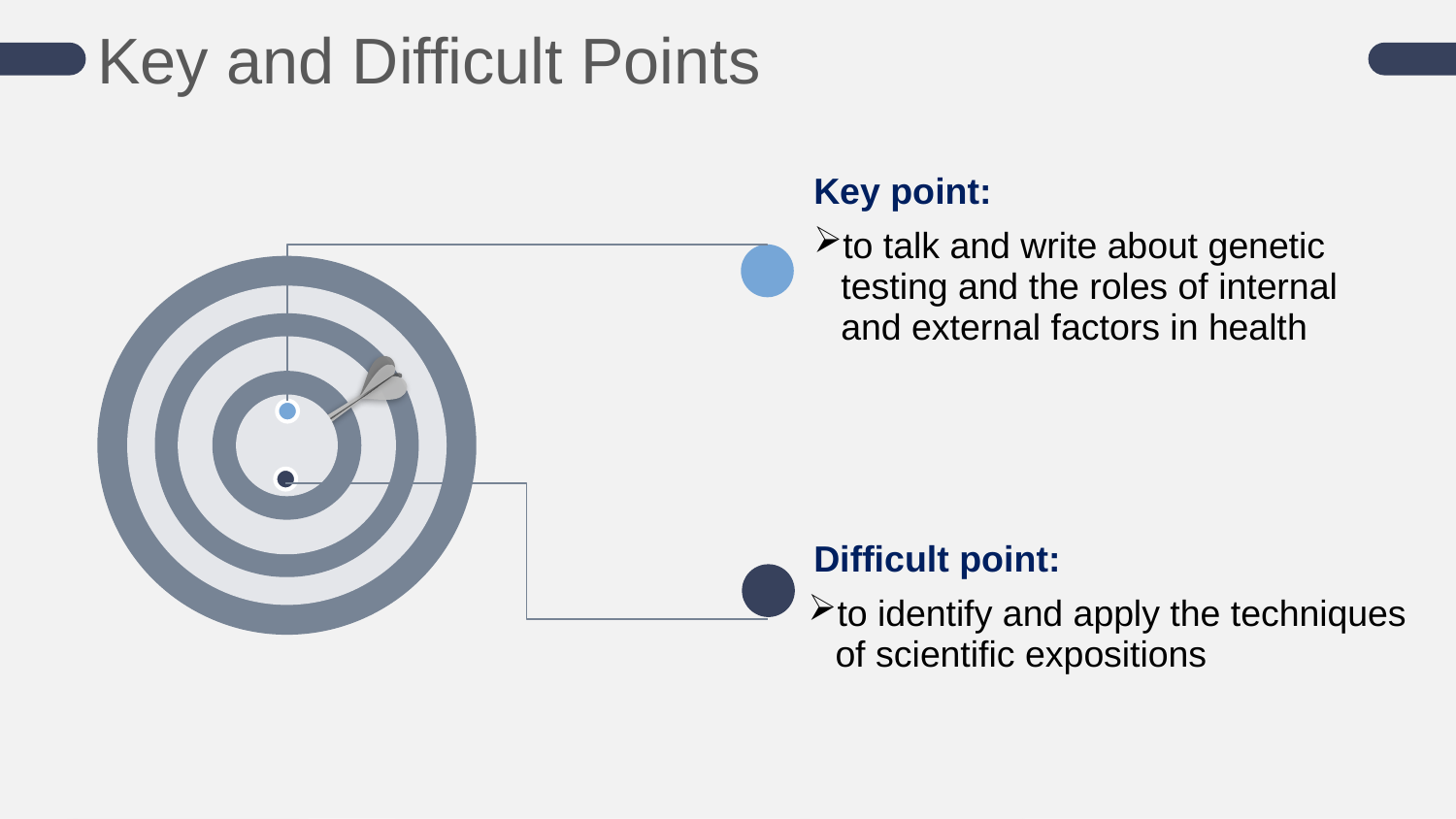

Key and Difficult Points

Key point:
to talk and write about genetic testing and the roles of internal and external factors in health

Difficult point:
to identify and apply the techniques of scientific expositions